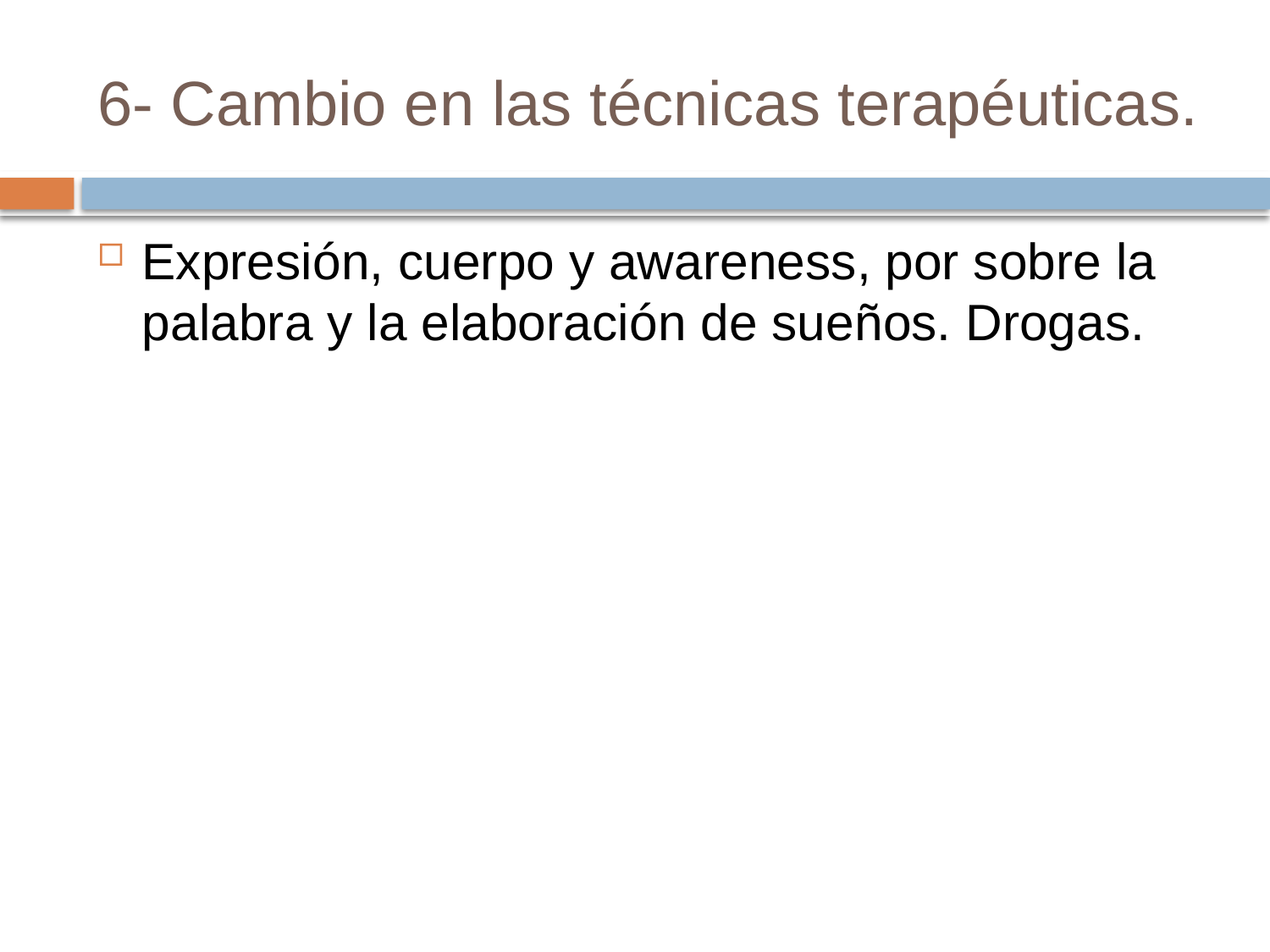

# 6- Cambio en las técnicas terapéuticas.
Expresión, cuerpo y awareness, por sobre la palabra y la elaboración de sueños. Drogas.